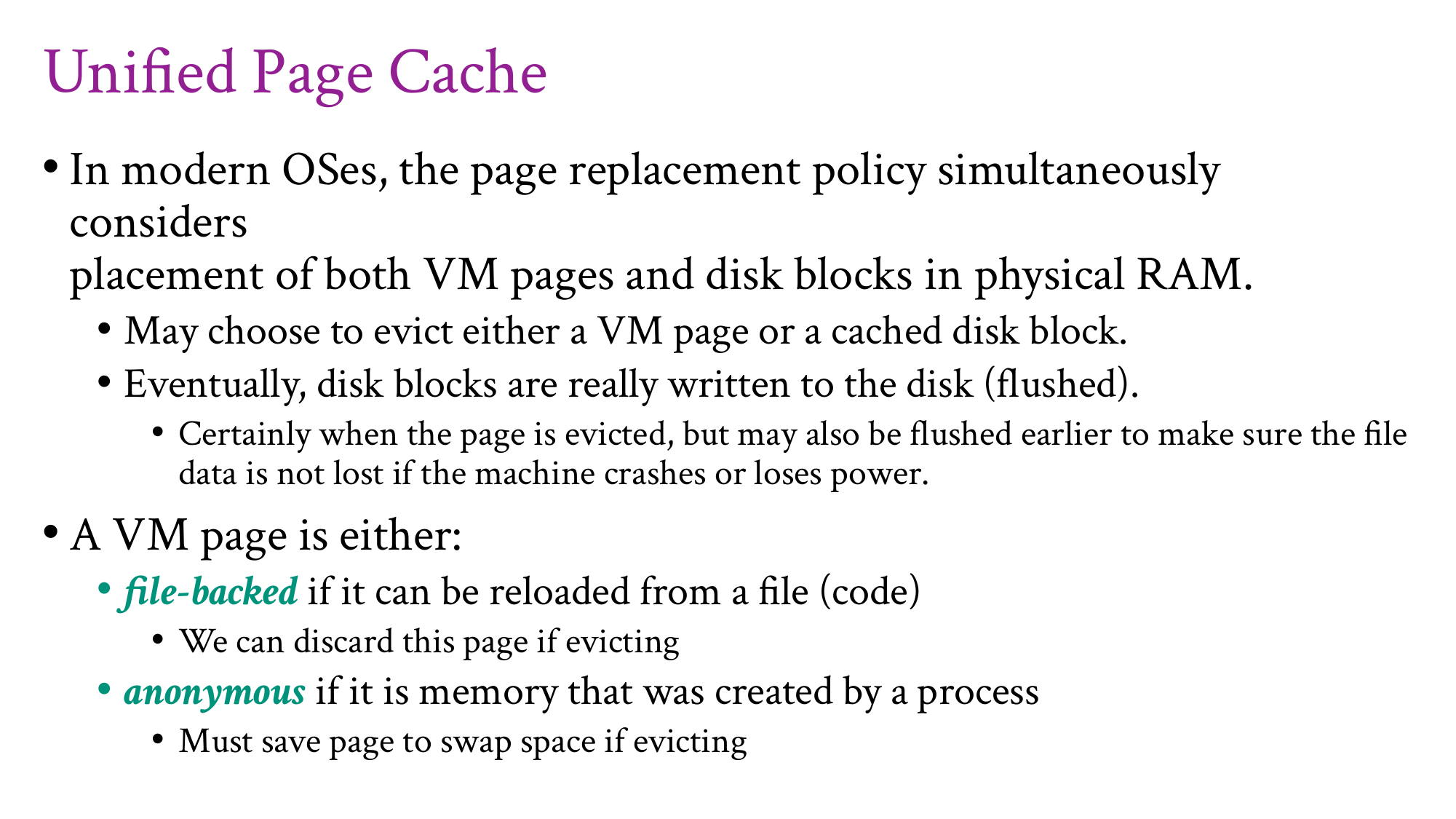

# Unified Page Cache
In modern OSes, the page replacement policy simultaneously considers
placement of both VM pages and disk blocks in physical RAM.
May choose to evict either a VM page or a cached disk block.
Eventually, disk blocks are really written to the disk (flushed).
Certainly when the page is evicted, but may also be flushed earlier to make sure the file data is not lost if the machine crashes or loses power.
A VM page is either:
file-backed if it can be reloaded from a file (code)
We can discard this page if evicting
anonymous if it is memory that was created by a process
Must save page to swap space if evicting